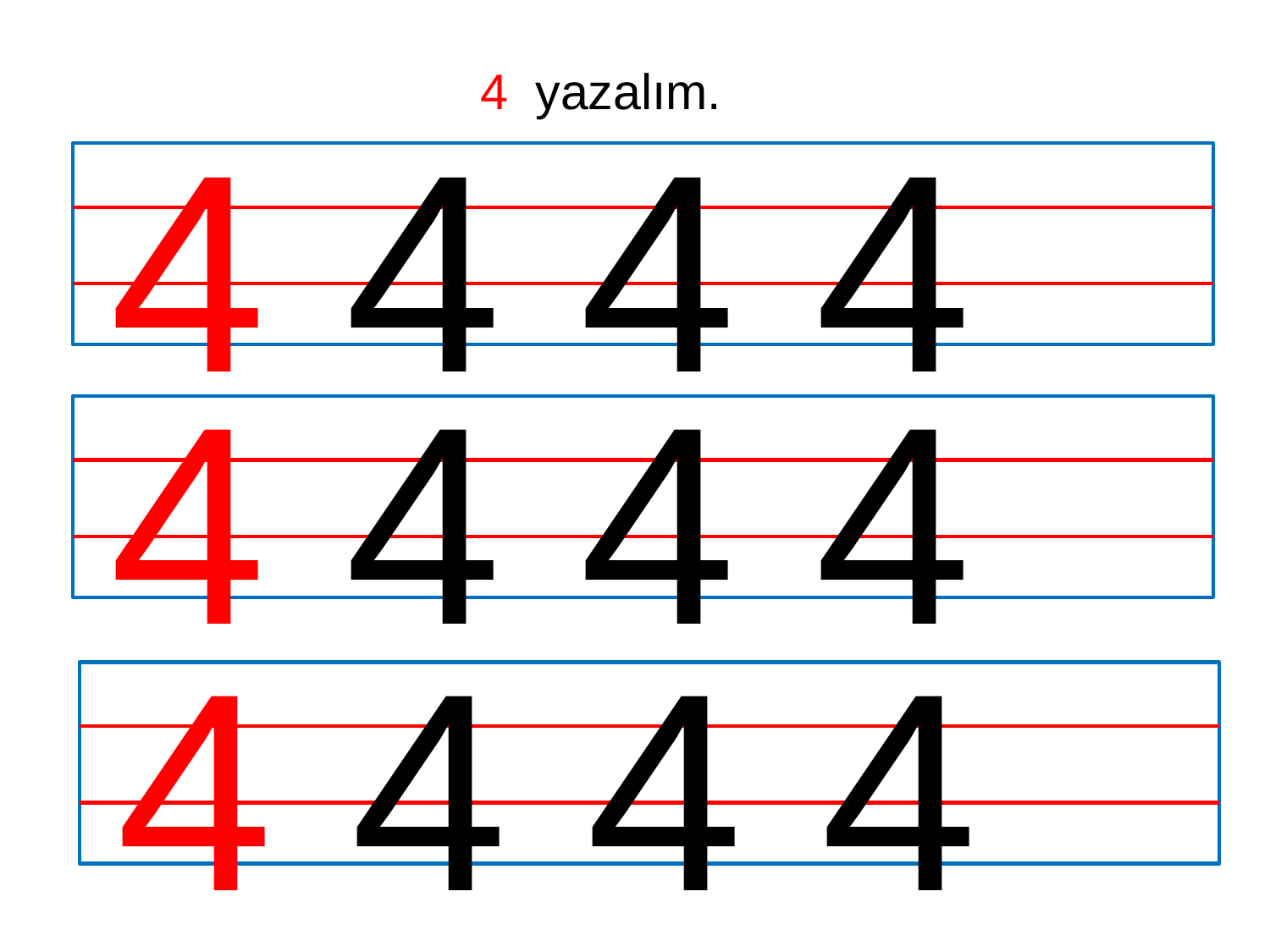

4  yazalım.

4 4 4 4

4 4 4 4

4 4 4 4